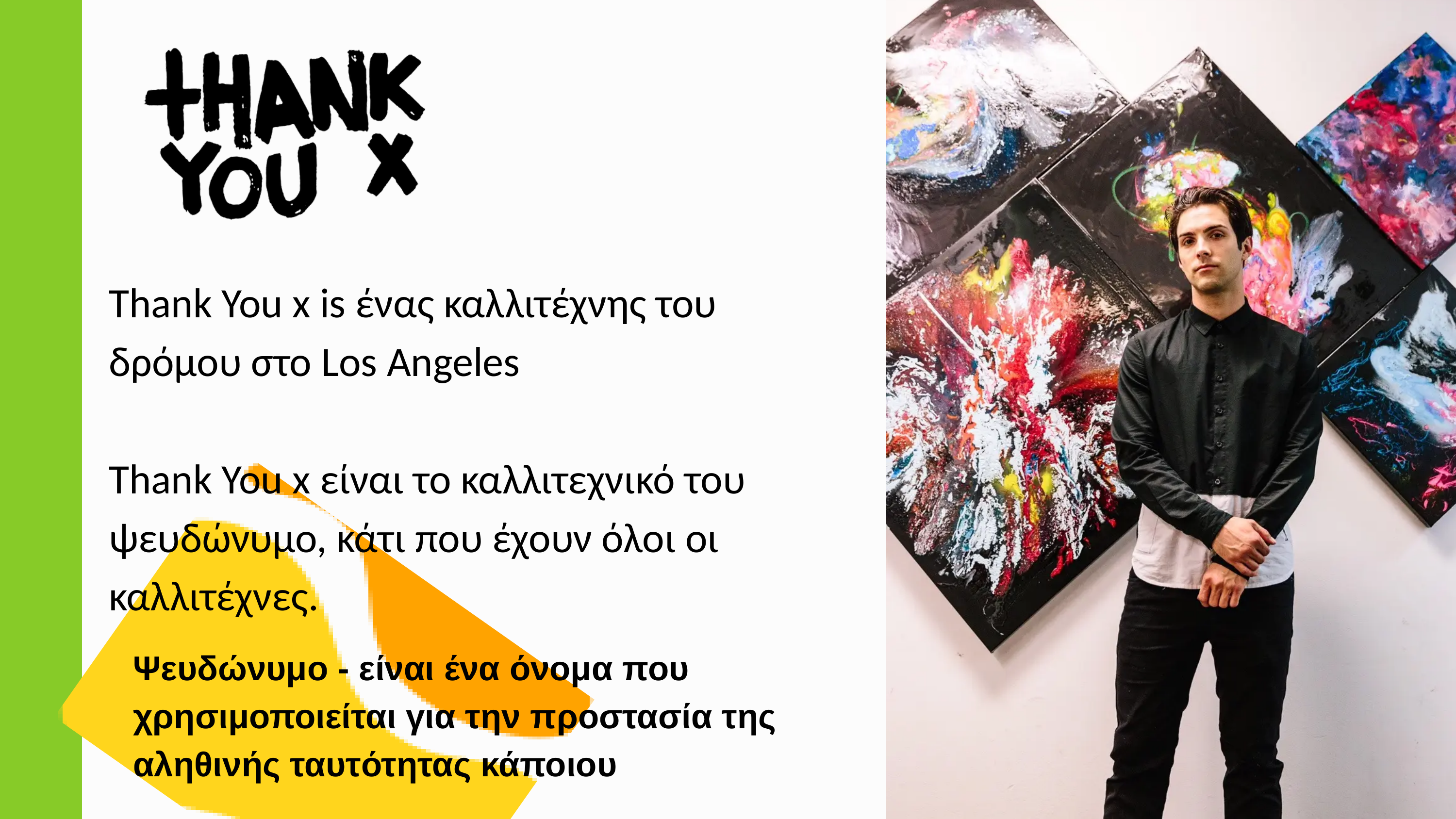

Thank You x is ένας καλλιτέχνης του δρόμου στο Los Angeles

Thank You x είναι το καλλιτεχνικό του ψευδώνυμο, κάτι που έχουν όλοι οι καλλιτέχνες.

Ψευδώνυμο - είναι ένα όνομα που χρησιμοποιείται για την προστασία της αληθινής ταυτότητας κάποιου